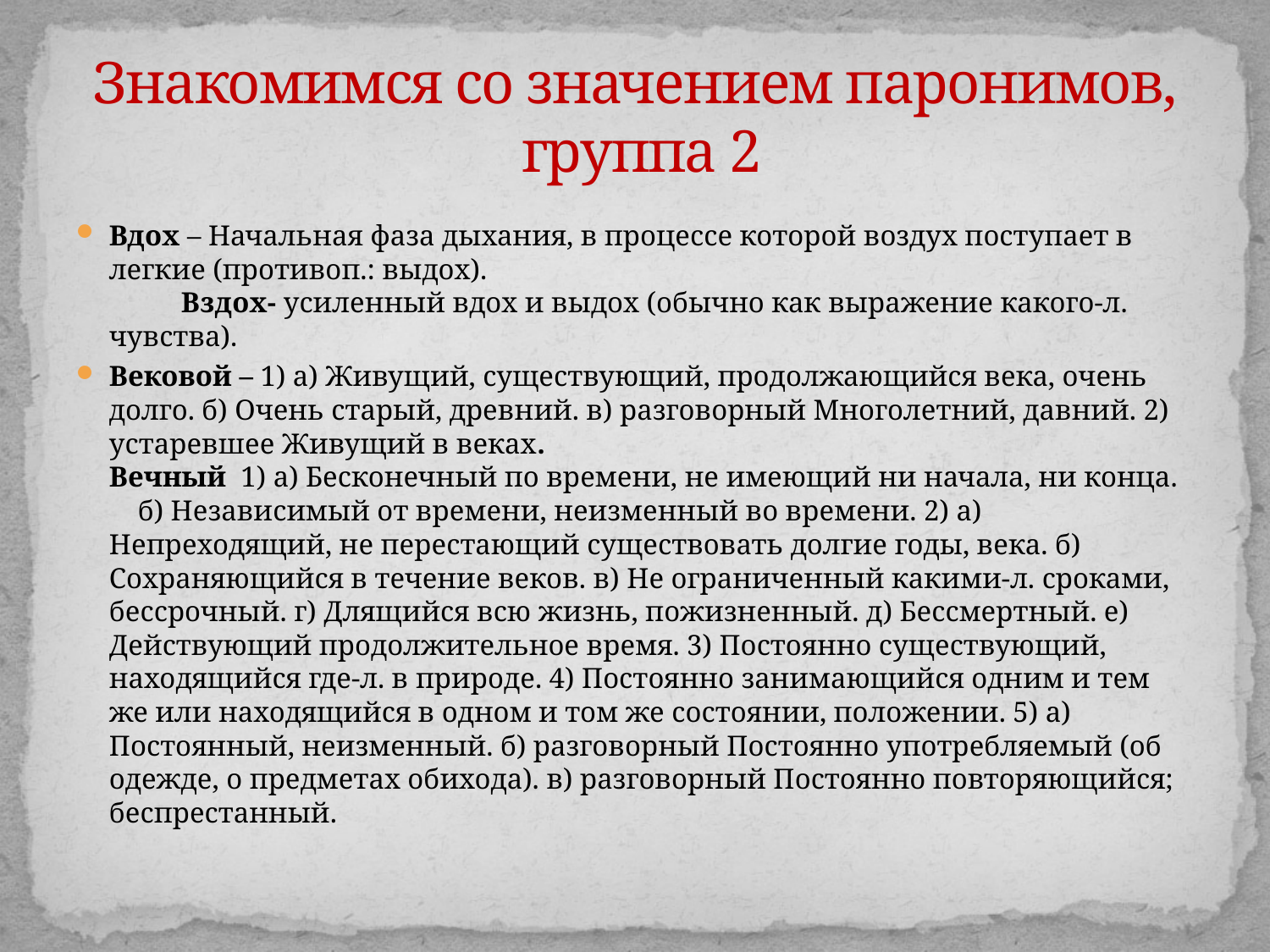

# Знакомимся со значением паронимов, группа 2
Вдох – Начальная фаза дыхания, в процессе которой воздух поступает в легкие (противоп.: выдох).                                                                                                             Вздох- усиленный вдох и выдох (обычно как выражение какого-л. чувства).
Вековой – 1) а) Живущий, существующий, продолжающийся века, очень долго. б) Очень старый, древний. в) разговорный Многолетний, давний. 2) устаревшее Живущий в веках.                                                                                         Вечный  1) а) Бесконечный по времени, не имеющий ни начала, ни конца.       б) Независимый от времени, неизменный во времени. 2) а) Непреходящий, не перестающий существовать долгие годы, века. б) Сохраняющийся в течение веков. в) Не ограниченный какими-л. сроками, бессрочный. г) Длящийся всю жизнь, пожизненный. д) Бессмертный. е) Действующий продолжительное время. 3) Постоянно существующий, находящийся где-л. в природе. 4) Постоянно занимающийся одним и тем же или находящийся в одном и том же состоянии, положении. 5) а) Постоянный, неизменный. б) разговорный Постоянно употребляемый (об одежде, о предметах обихода). в) разговорный Постоянно повторяющийся; беспрестанный.